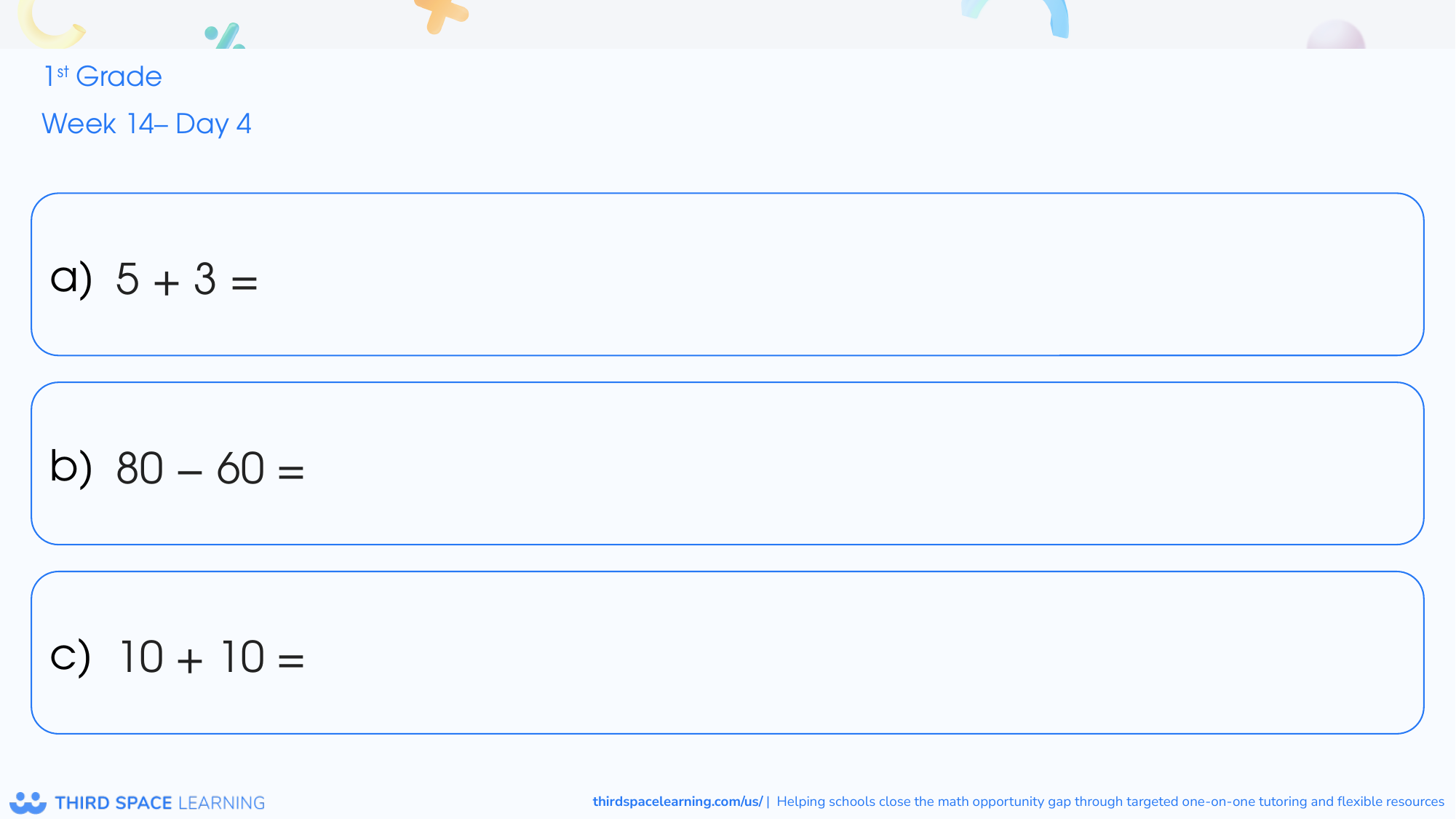

1st Grade
Week 14– Day 4
5 + 3 =
80 − 60 =
10 + 10 =